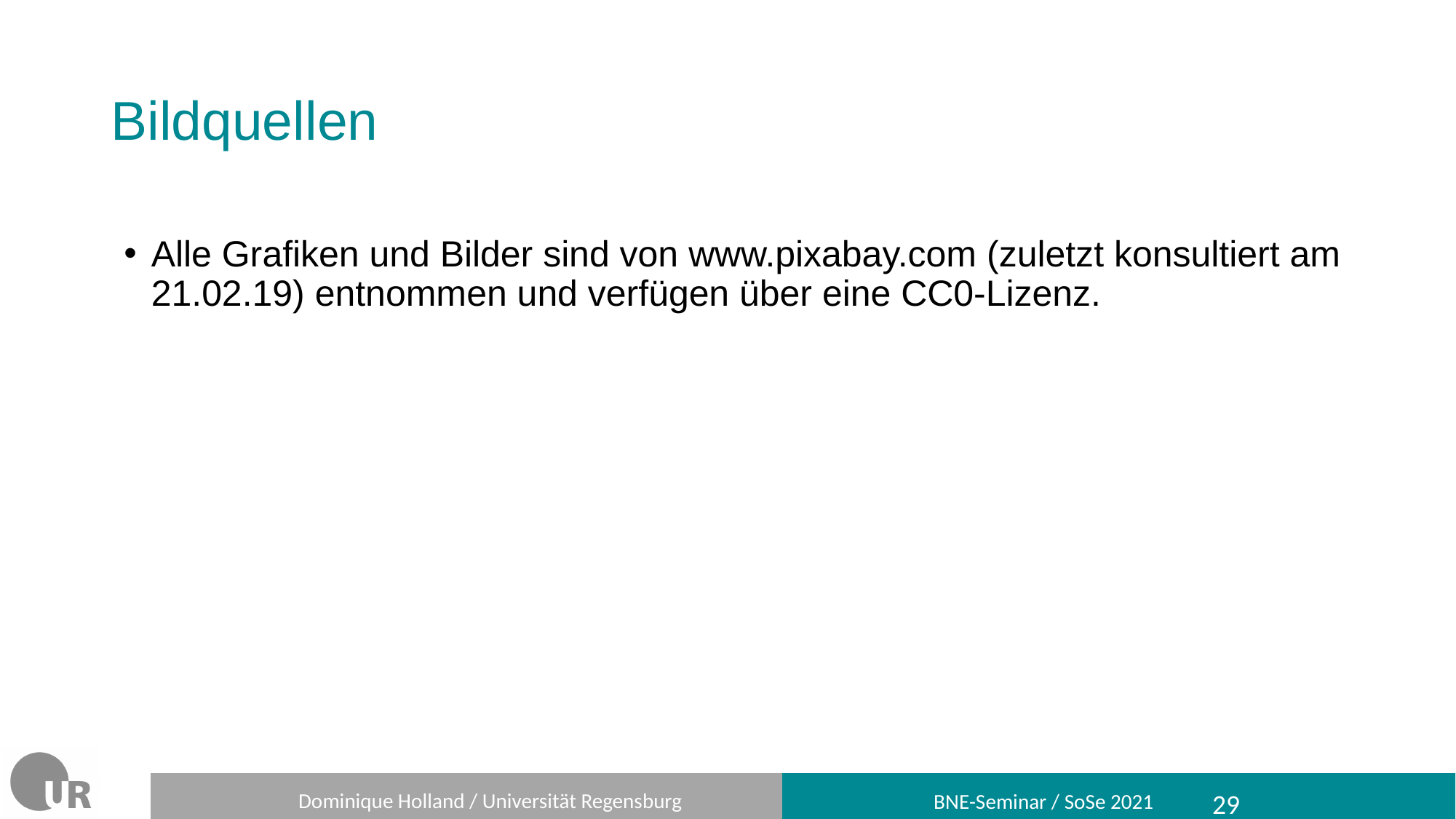

# Bildquellen
Alle Grafiken und Bilder sind von www.pixabay.com (zuletzt konsultiert am 21.02.19) entnommen und verfügen über eine CC0-Lizenz.